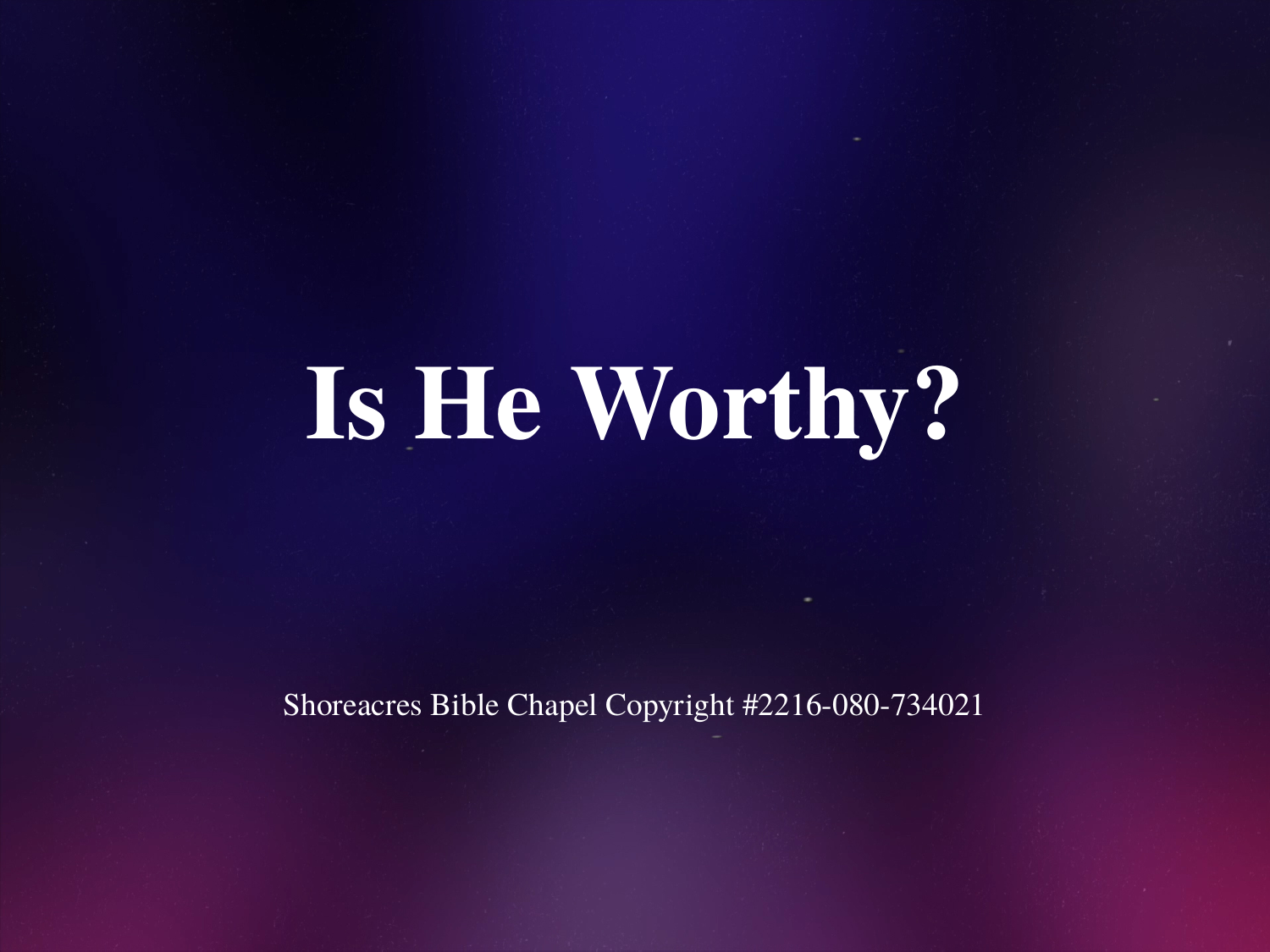

# Is He Worthy?
Shoreacres Bible Chapel Copyright #2216-080-734021